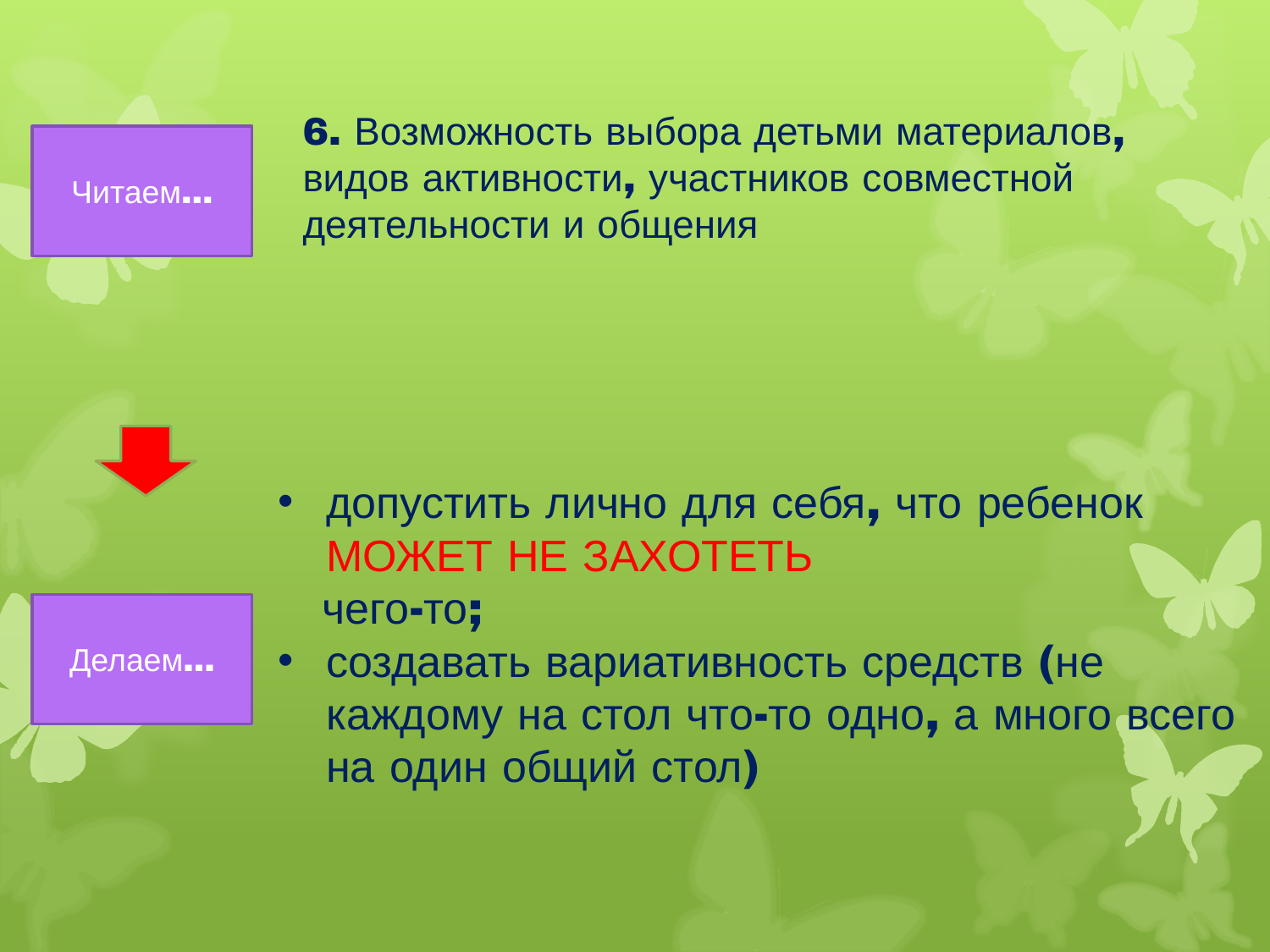

# 6. Возможность выбора детьми материалов, видов активности, участников совместной деятельности и общения
Читаем…
допустить лично для себя, что ребенок МОЖЕТ НЕ ЗАХОТЕТЬ
   чего-то;
создавать вариативность средств (не каждому на стол что-то одно, а много всего на один общий стол)

Делаем…